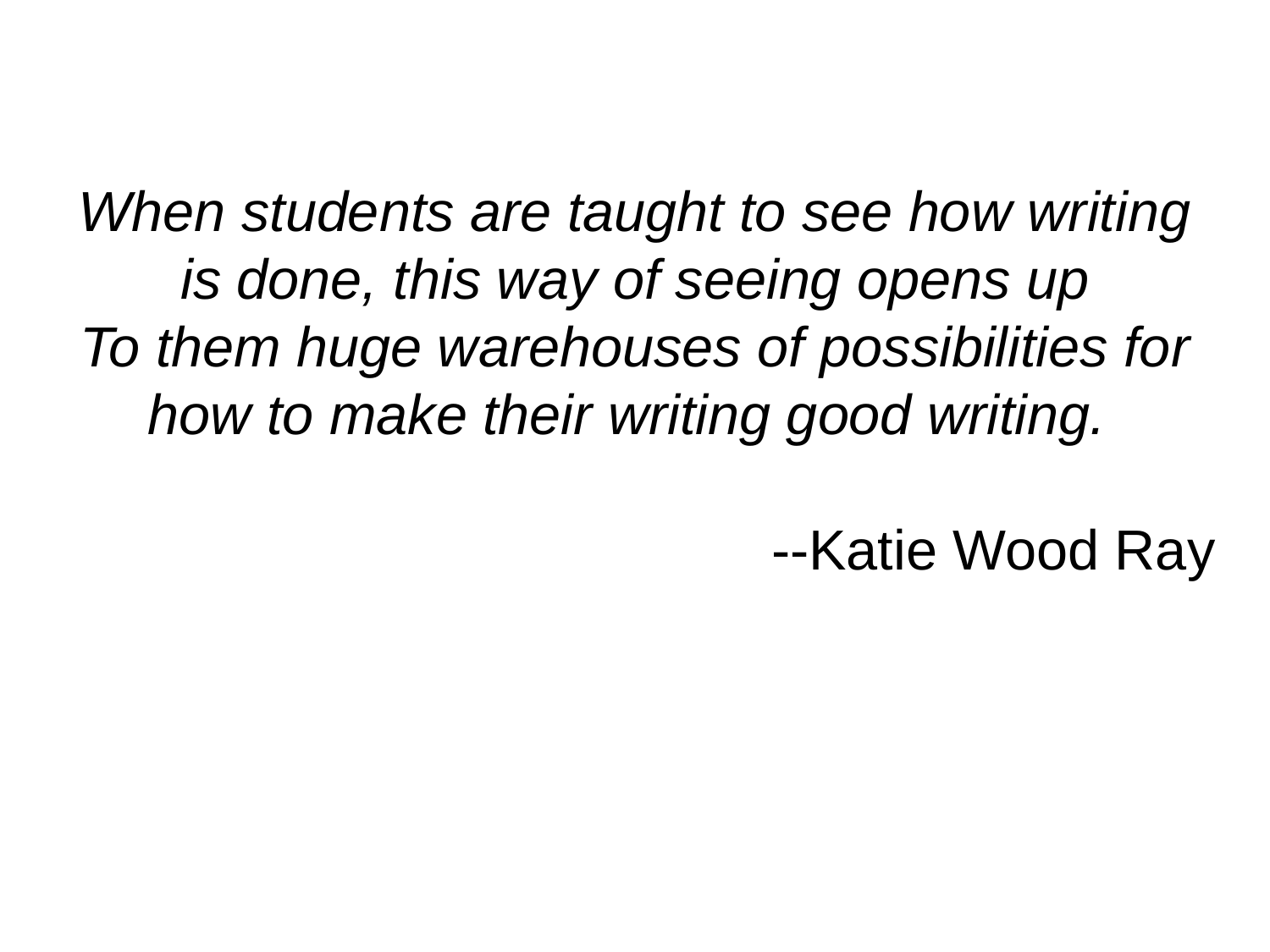

When students are taught to see how writing is done, this way of seeing opens up
To them huge warehouses of possibilities for how to make their writing good writing.

--Katie Wood Ray